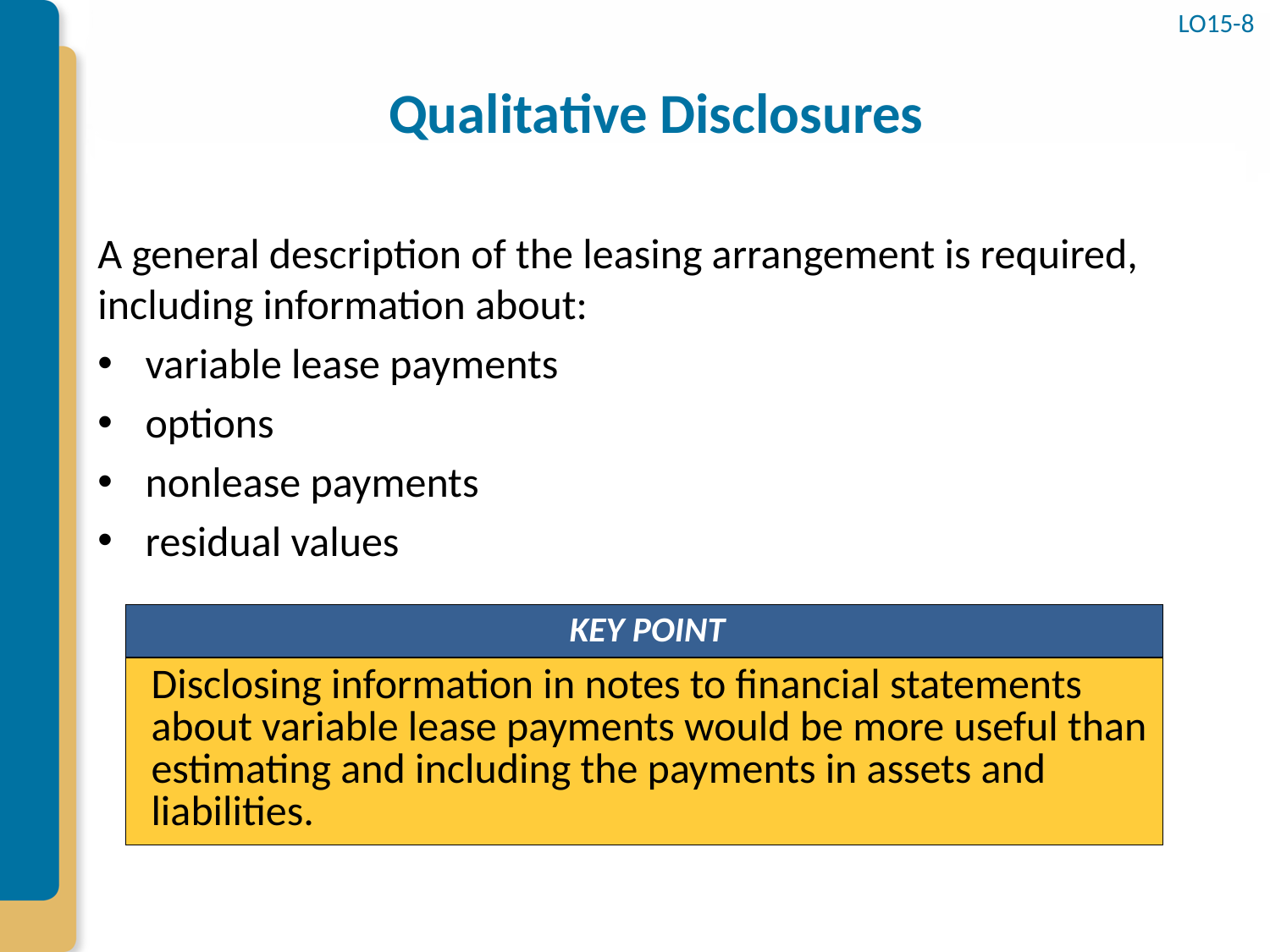

LO15-8
# Qualitative Disclosures
A general description of the leasing arrangement is required, including information about:
variable lease payments
options
nonlease payments
residual values
| KEY POINT |
| --- |
| Disclosing information in notes to financial statements about variable lease payments would be more useful than estimating and including the payments in assets and liabilities. |